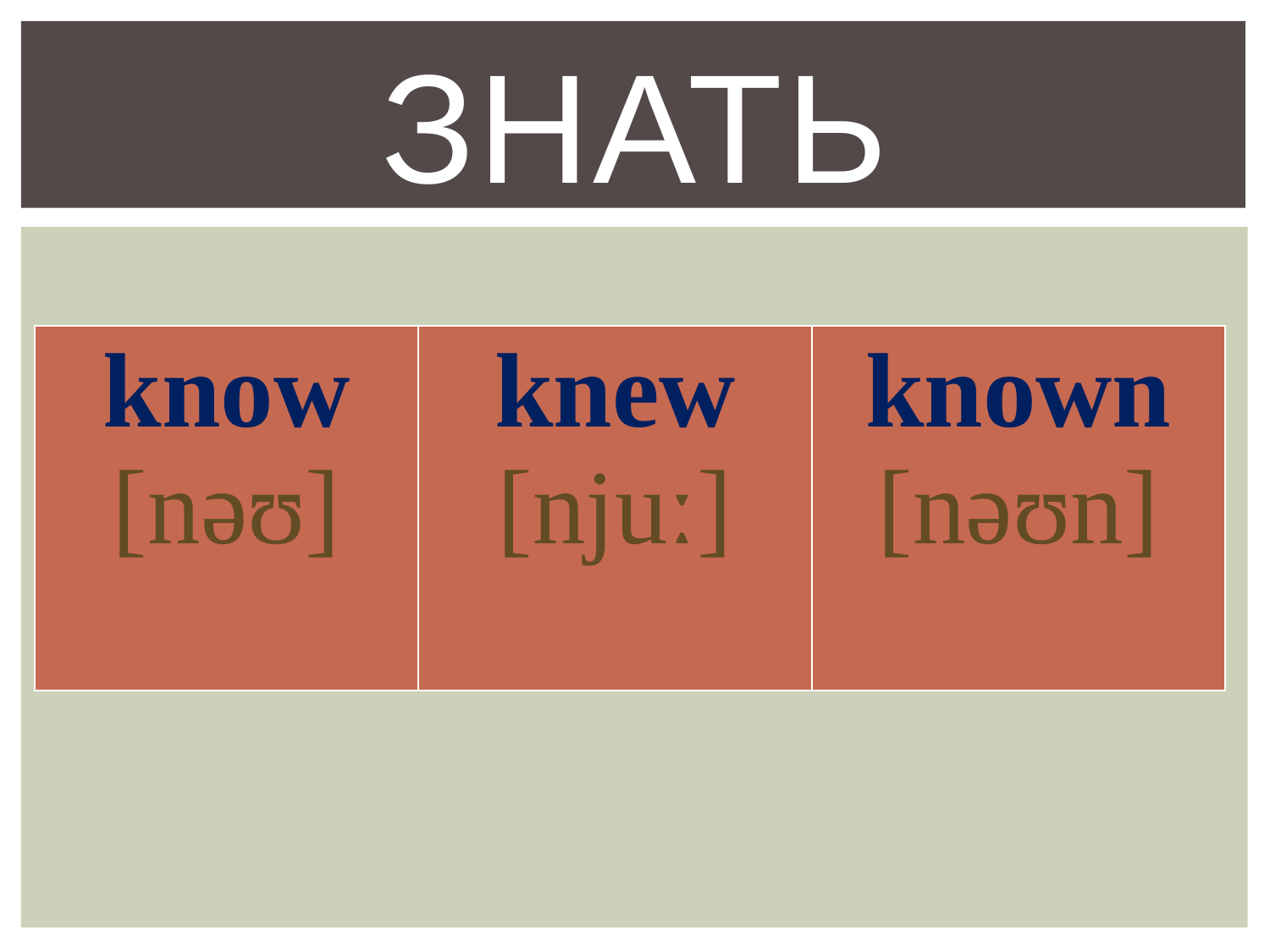

# знать
| know [nəʊ] | knew [njuː] | known [nəʊn] |
| --- | --- | --- |